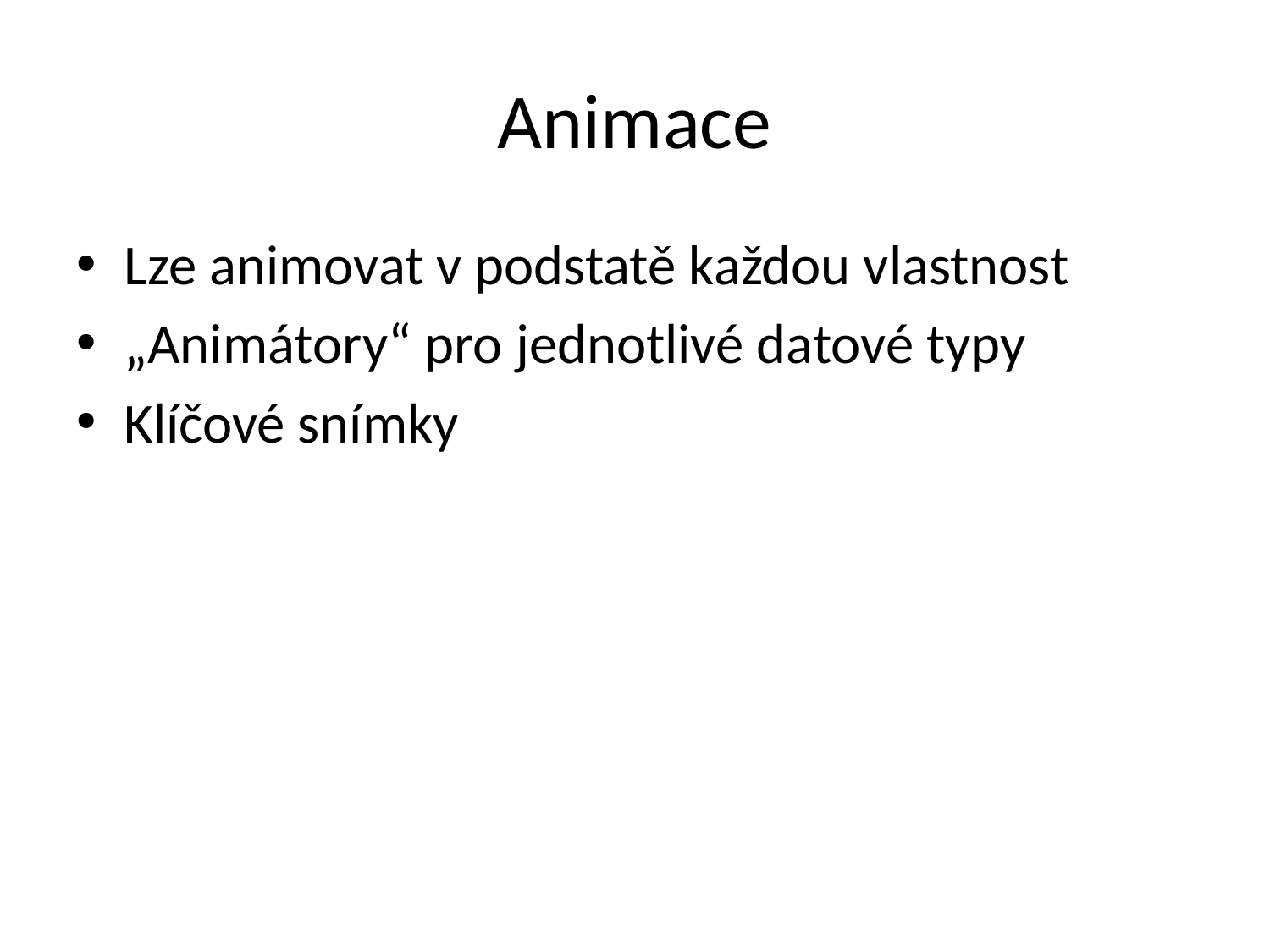

# Animace
Lze animovat v podstatě každou vlastnost
„Animátory“ pro jednotlivé datové typy
Klíčové snímky